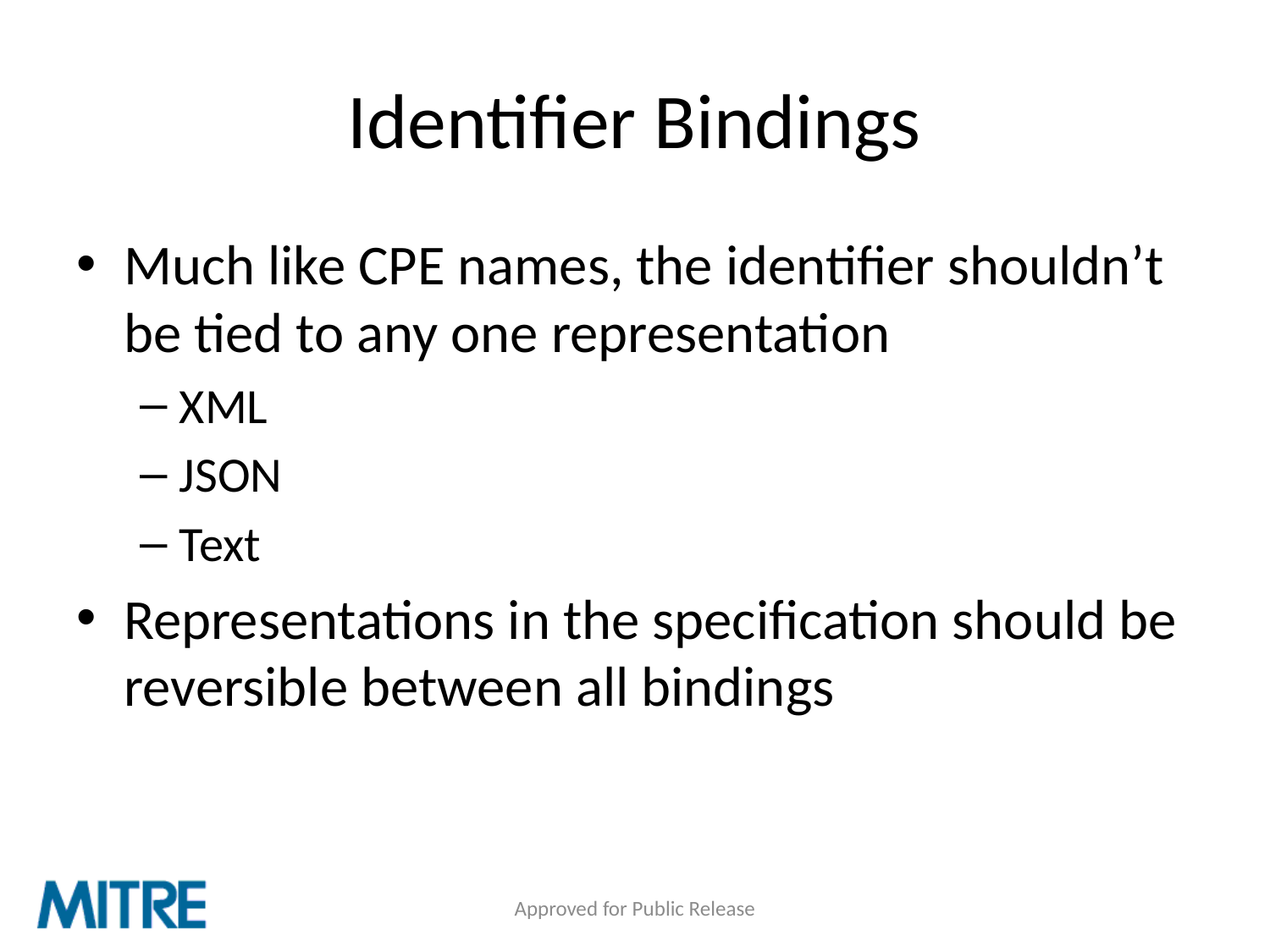

# Identifier Bindings
Much like CPE names, the identifier shouldn’t be tied to any one representation
XML
JSON
Text
Representations in the specification should be reversible between all bindings

Approved for Public Release